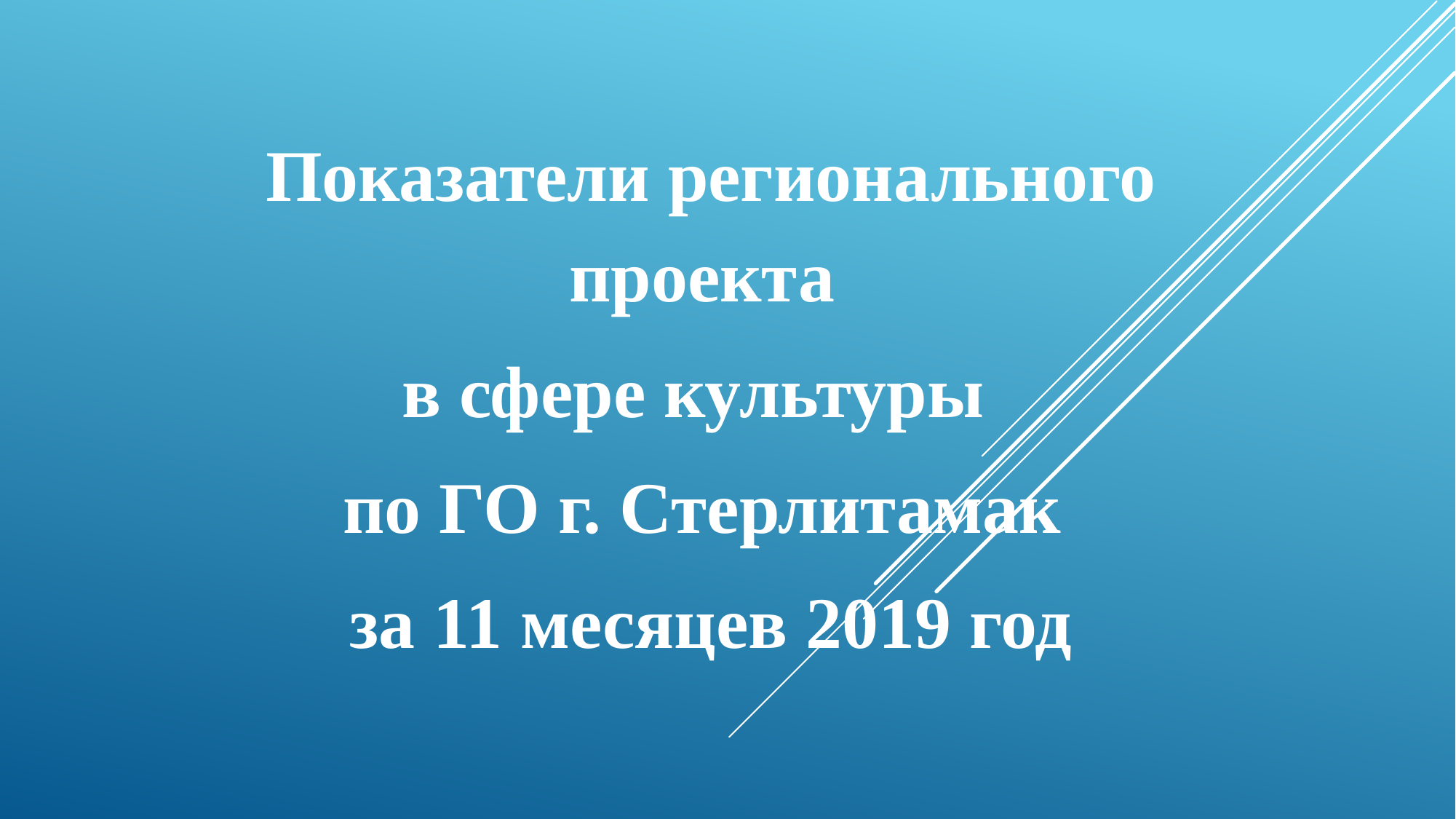

Показатели регионального проекта
в сфере культуры
по ГО г. Стерлитамак
за 11 месяцев 2019 год